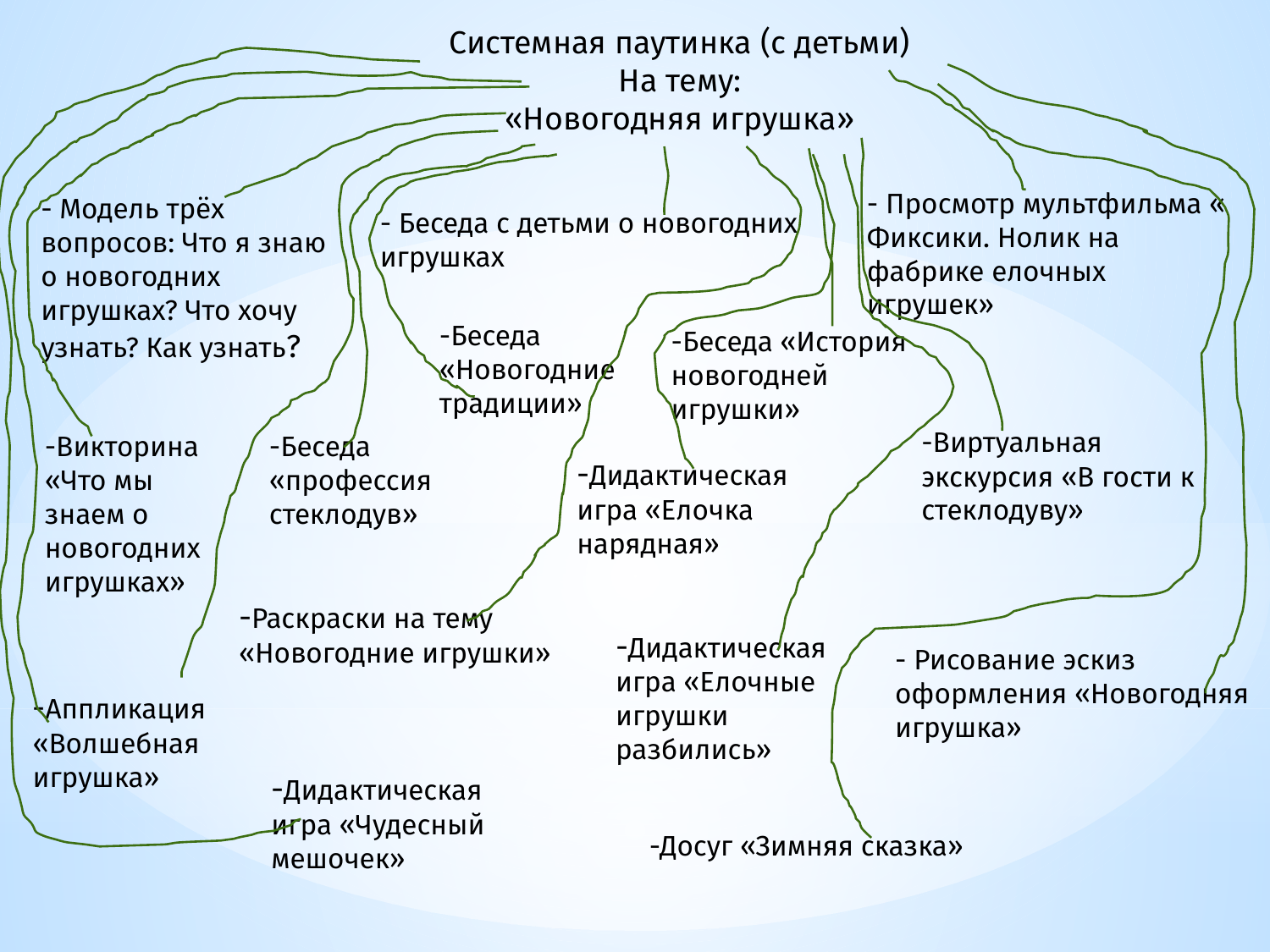

Системная паутинка (с детьми)
На тему:
«Новогодняя игрушка»

- Просмотр мультфильма « Фиксики. Нолик на фабрике елочных игрушек»
- Модель трёх вопросов: Что я знаю о новогодних игрушках? Что хочу узнать? Как узнать?
- Беседа с детьми о новогодних игрушках
-Беседа «Новогодние традиции»
-Беседа «История новогодней игрушки»
-Виртуальная экскурсия «В гости к стеклодуву»
-Викторина «Что мы знаем о новогодних игрушках»
-Беседа «профессия стеклодув»
-Дидактическая игра «Елочка нарядная»
-Раскраски на тему «Новогодние игрушки»
-Дидактическая игра «Елочные игрушки разбились»
- Рисование эскиз оформления «Новогодняя игрушка»
-Аппликация «Волшебная игрушка»
-Дидактическая игра «Чудесный мешочек»
-Досуг «Зимняя сказка»